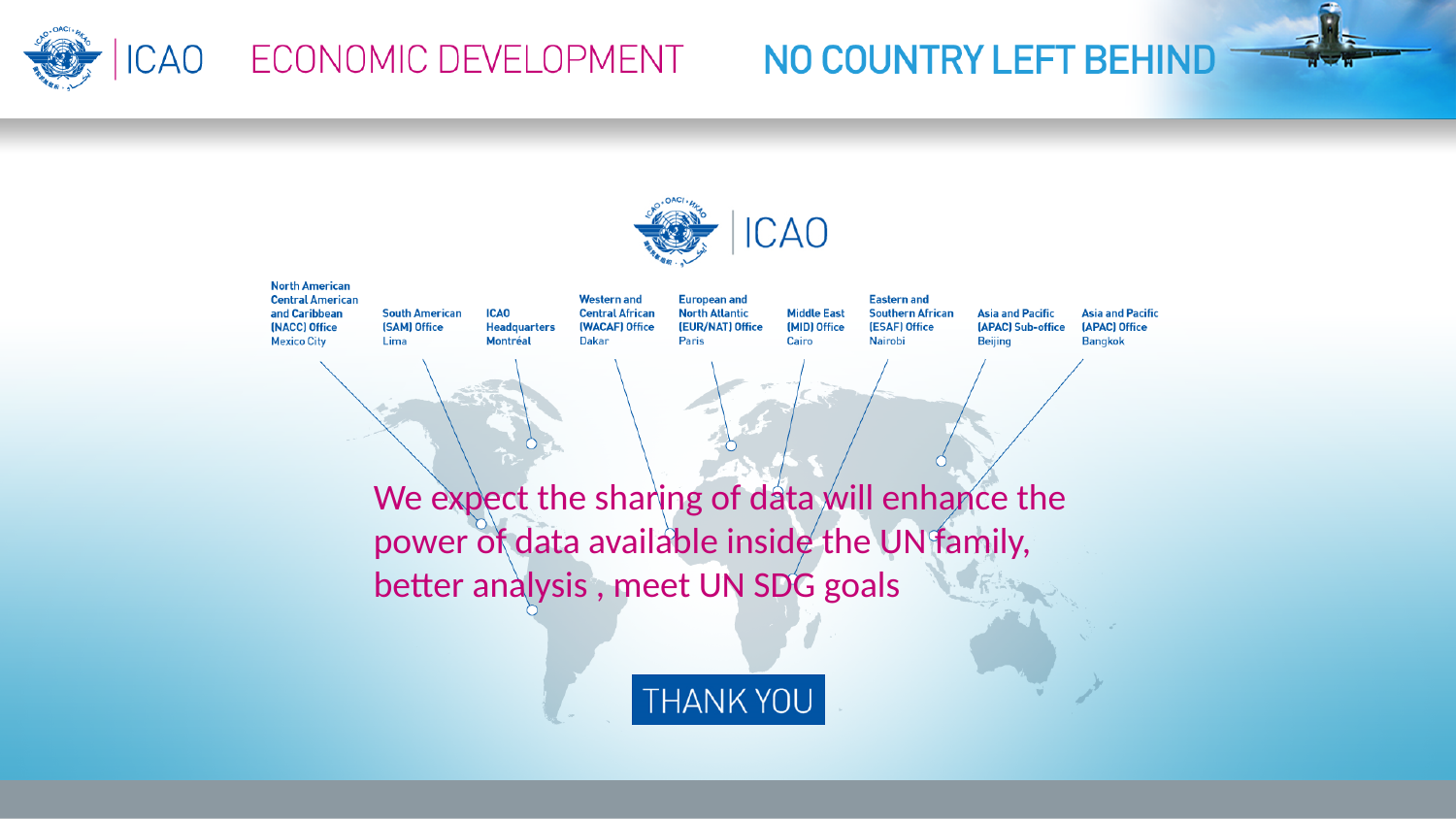

We expect the sharing of data will enhance the power of data available inside the UN family, better analysis , meet UN SDG goals